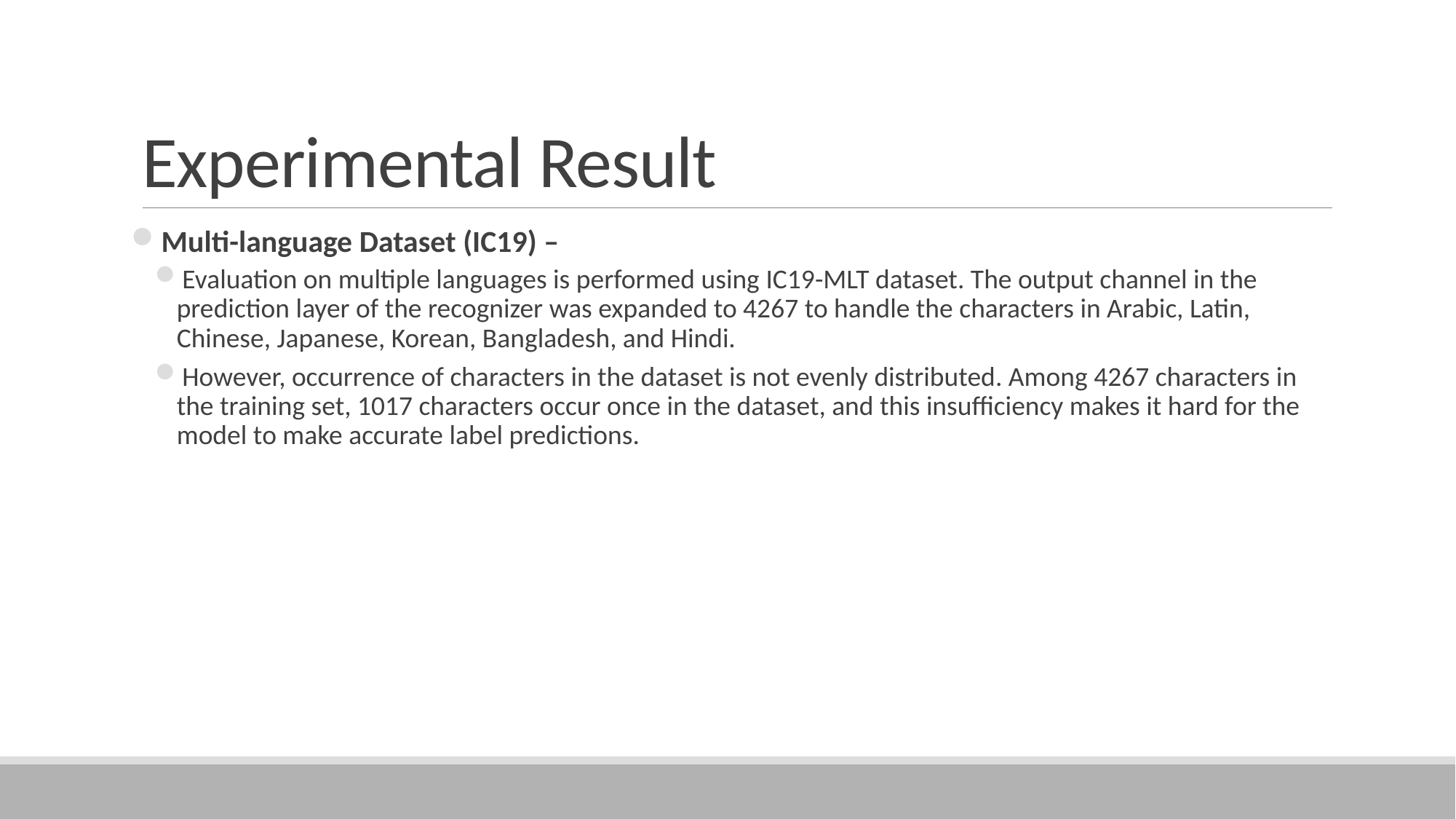

# Experimental Result
Multi-language Dataset (IC19) –
Evaluation on multiple languages is performed using IC19-MLT dataset. The output channel in the prediction layer of the recognizer was expanded to 4267 to handle the characters in Arabic, Latin, Chinese, Japanese, Korean, Bangladesh, and Hindi.
However, occurrence of characters in the dataset is not evenly distributed. Among 4267 characters in the training set, 1017 characters occur once in the dataset, and this insuﬃciency makes it hard for the model to make accurate label predictions.